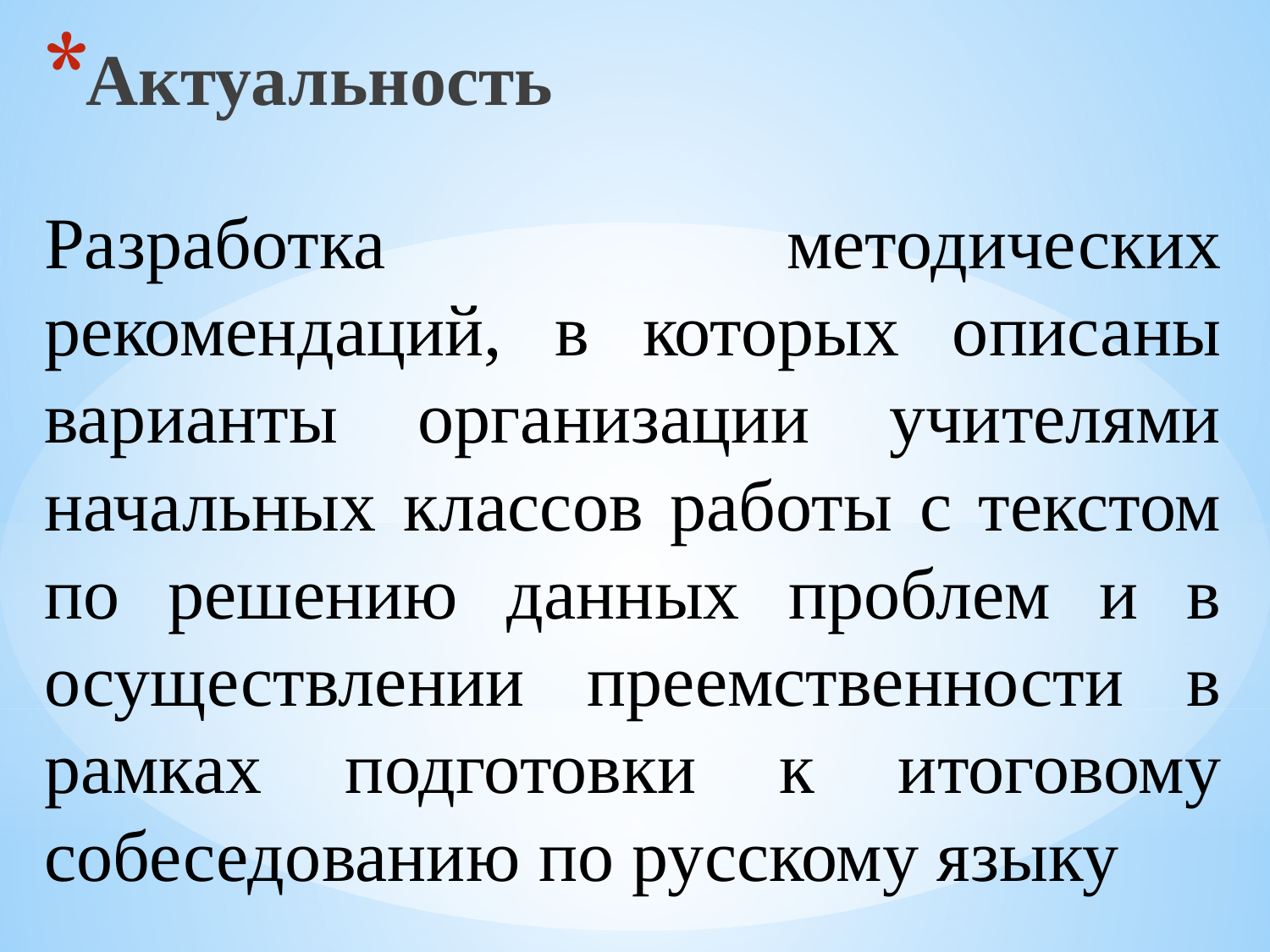

Актуальность

	Разработка методических рекомендаций, в которых описаны варианты организации учителями начальных классов работы с текстом по решению данных проблем и в осуществлении преемственности в рамках подготовки к итоговому собеседованию по русскому языку